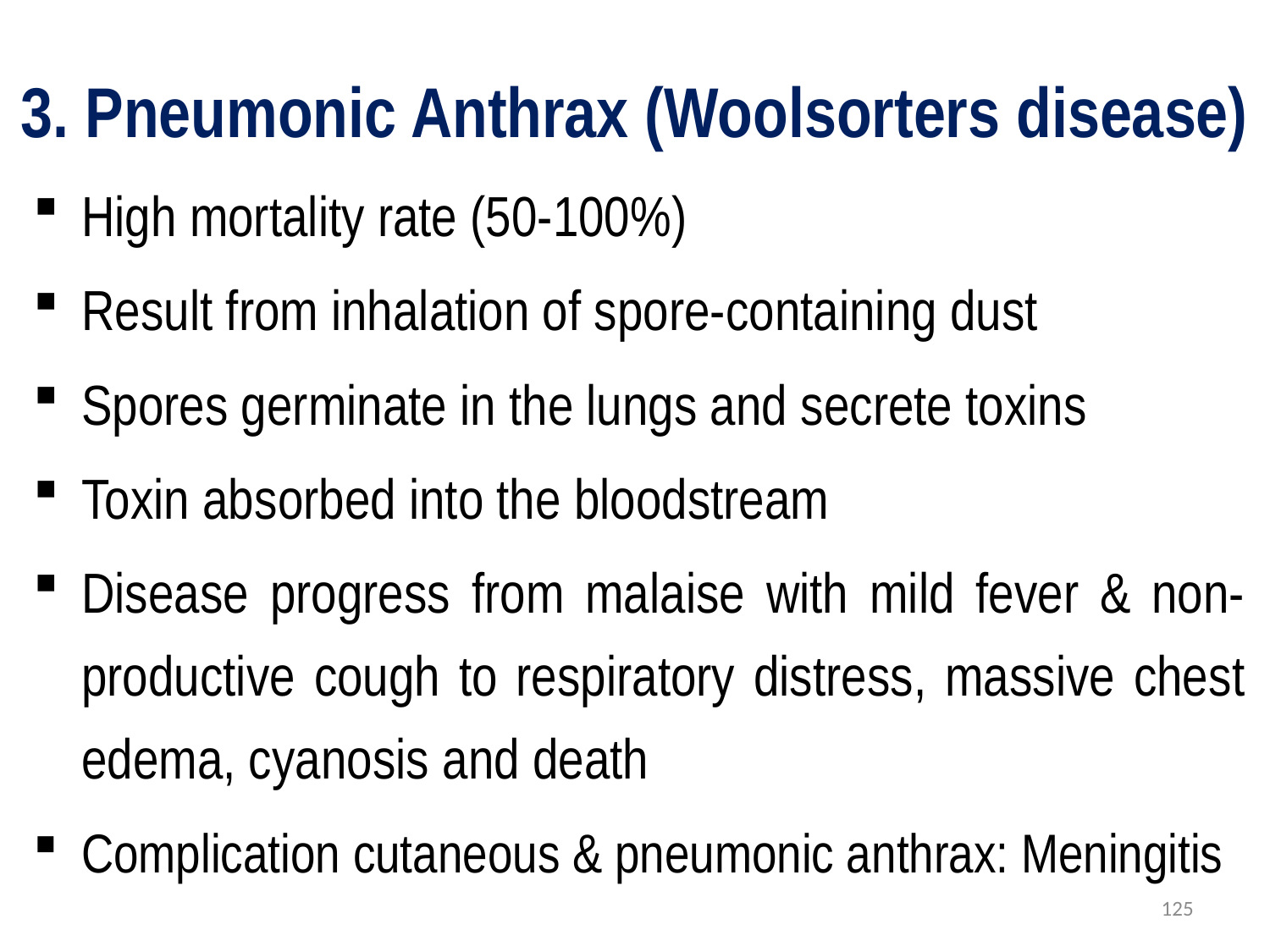

# 3. Pneumonic Anthrax (Woolsorters disease)
High mortality rate (50-100%)
Result from inhalation of spore-containing dust
Spores germinate in the lungs and secrete toxins
Toxin absorbed into the bloodstream
Disease progress from malaise with mild fever & non-productive cough to respiratory distress, massive chest edema, cyanosis and death
Complication cutaneous & pneumonic anthrax: Meningitis

125